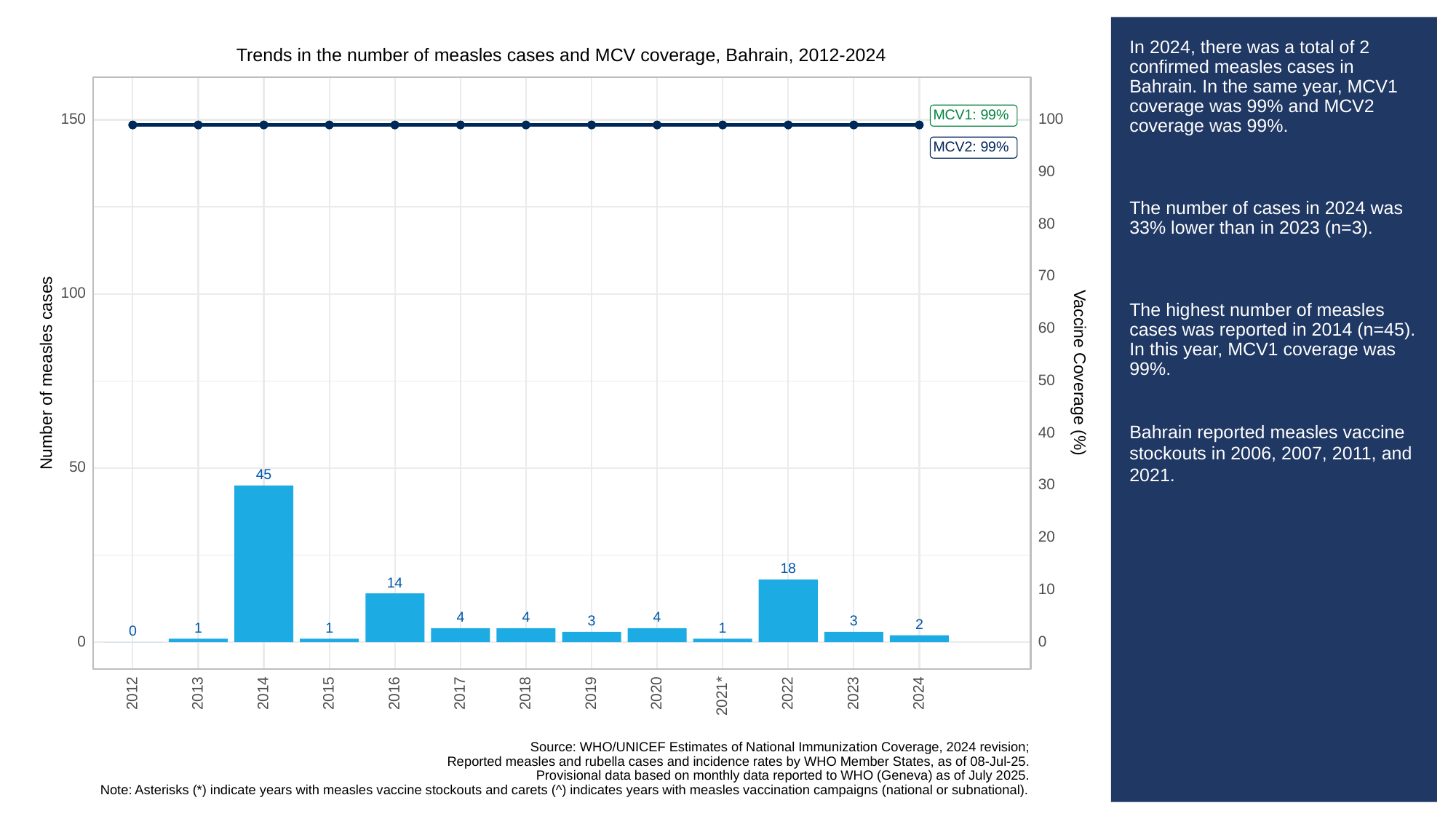

# In 2024, there was a total of 2 confirmed measles cases in Bahrain. In the same year, MCV1 coverage was 99% and MCV2 coverage was 99%.

The number of cases in 2024 was 33% lower than in 2023 (n=3).

The highest number of measles cases was reported in 2014 (n=45). In this year, MCV1 coverage was 99%.

Bahrain reported measles vaccine stockouts in 2006, 2007, 2011, and 2021.

Trends in the number of measles cases and MCV coverage, Bahrain, 2012-2024

MCV1: 99%
150
100

MCV2: 99%
90

80
70
100

60
Vaccine Coverage (%)
Number of measles cases
50

40
50

45
30

20

18
14

10

4
4
4
3
3
2
1
1
1
0

0
0

2013
2023
2012
2014
2015
2016
2017
2018
2019
2020
2022
2024
2021*
Source: WHO/UNICEF Estimates of National Immunization Coverage, 2024 revision;
Reported measles and rubella cases and incidence rates by WHO Member States, as of 08-Jul-25.
Provisional data based on monthly data reported to WHO (Geneva) as of July 2025.
Note: Asterisks (*) indicate years with measles vaccine stockouts and carets (^) indicates years with measles vaccination campaigns (national or subnational).